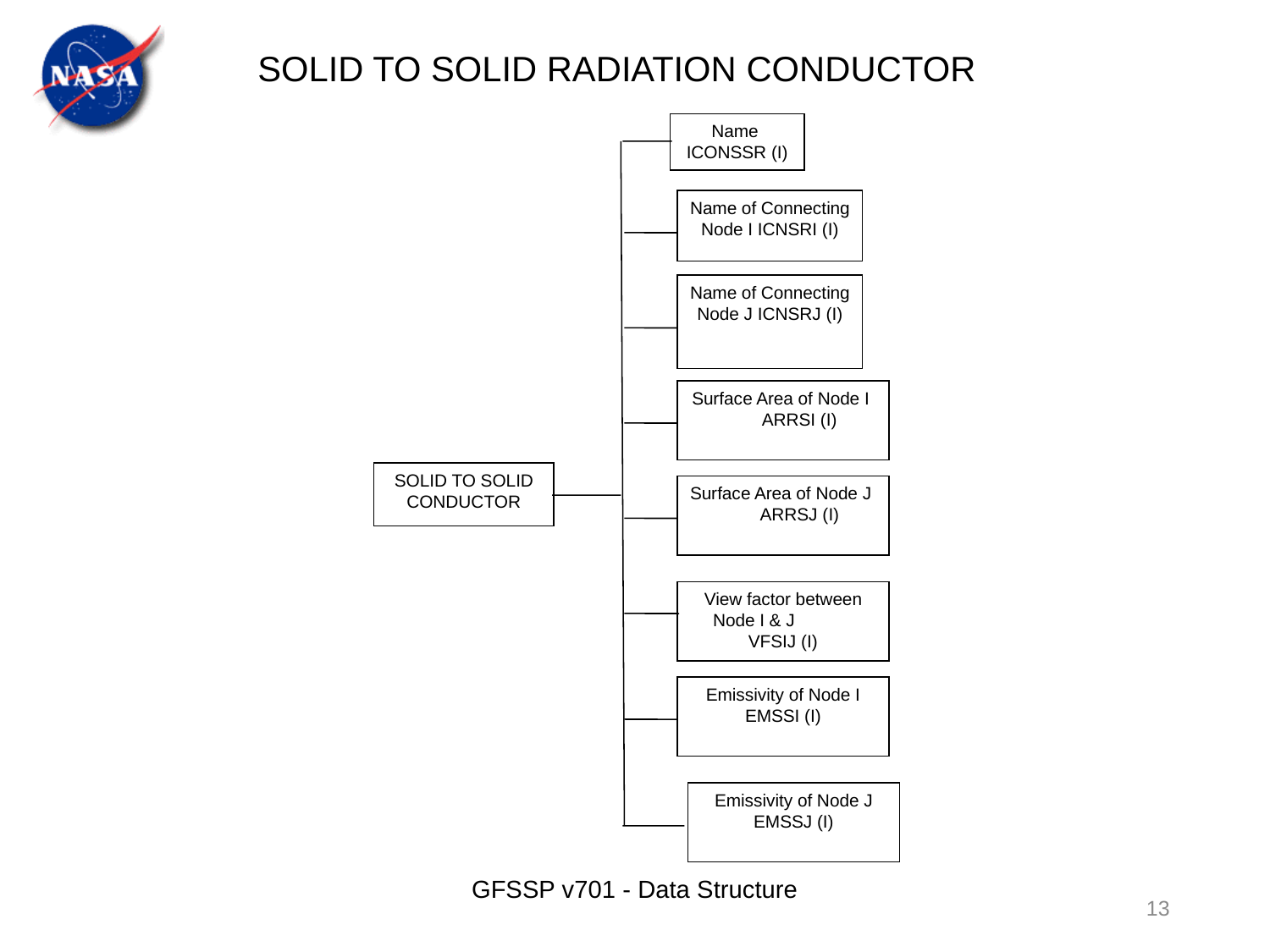

SOLID TO SOLID RADIATION CONDUCTOR

Name  ICONSSR (I)

Name of Connecting Node I ICNSRI (I)

Name of Connecting Node J ICNSRJ (I)

Surface Area of Node I         ARRSI (I)

SOLID TO SOLID CONDUCTOR
Surface Area of Node J         ARRSJ (I)

View factor between Node I & J             VFSIJ (I)

Emissivity of Node I EMSSI (I)

Emissivity of Node J EMSSJ (I)

GFSSP v701 - Data Structure
13